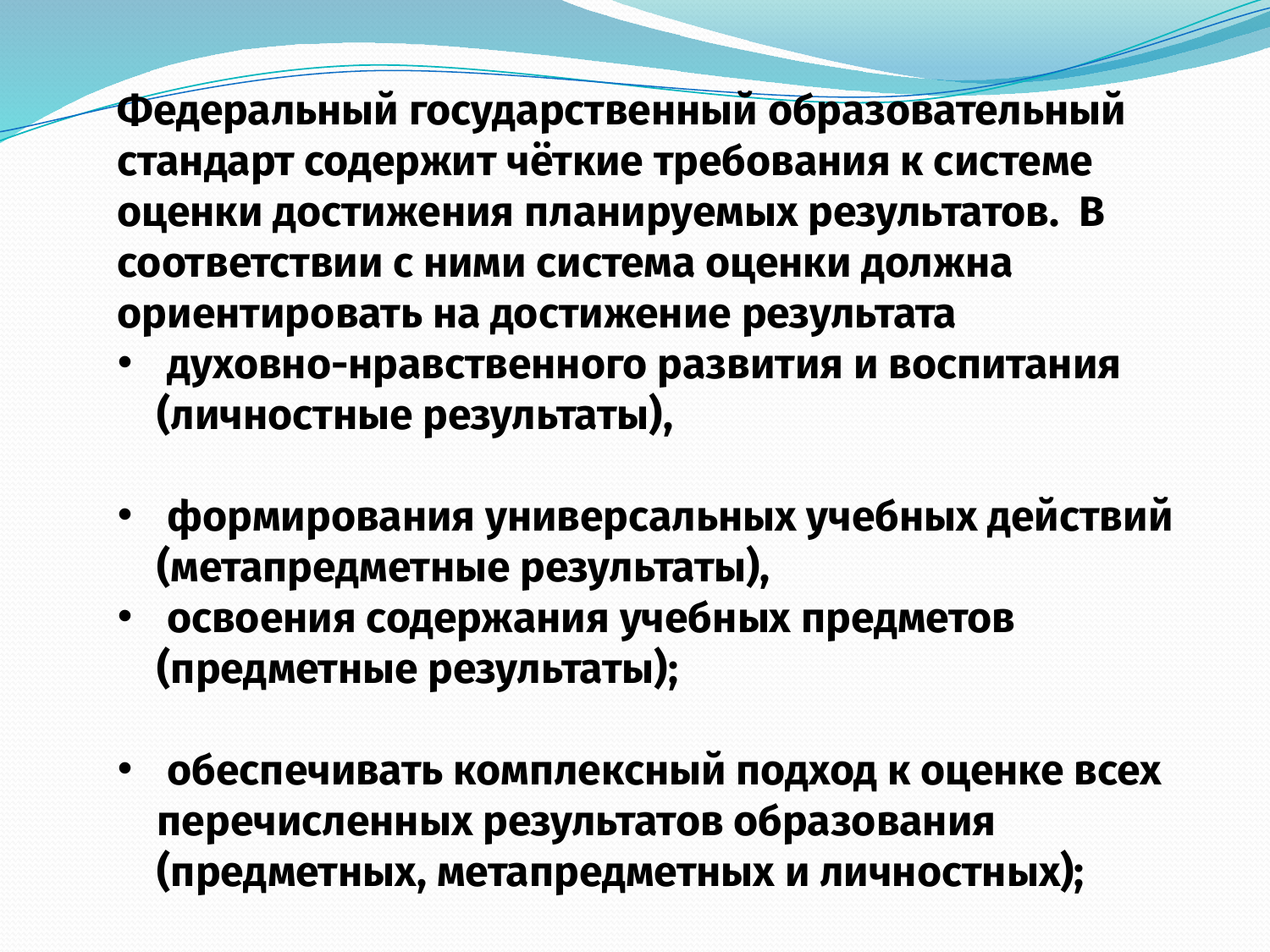

Федеральный государственный образовательный стандарт содержит чёткие требования к системе оценки достижения планируемых результатов.  В соответствии с ними система оценки должна ориентировать на достижение результата
 духовно-нравственного развития и воспитания (личностные результаты),

 формирования универсальных учебных действий (метапредметные результаты),
 освоения содержания учебных предметов (предметные результаты);

 обеспечивать комплексный подход к оценке всех перечисленных результатов образования (предметных, метапредметных и личностных);